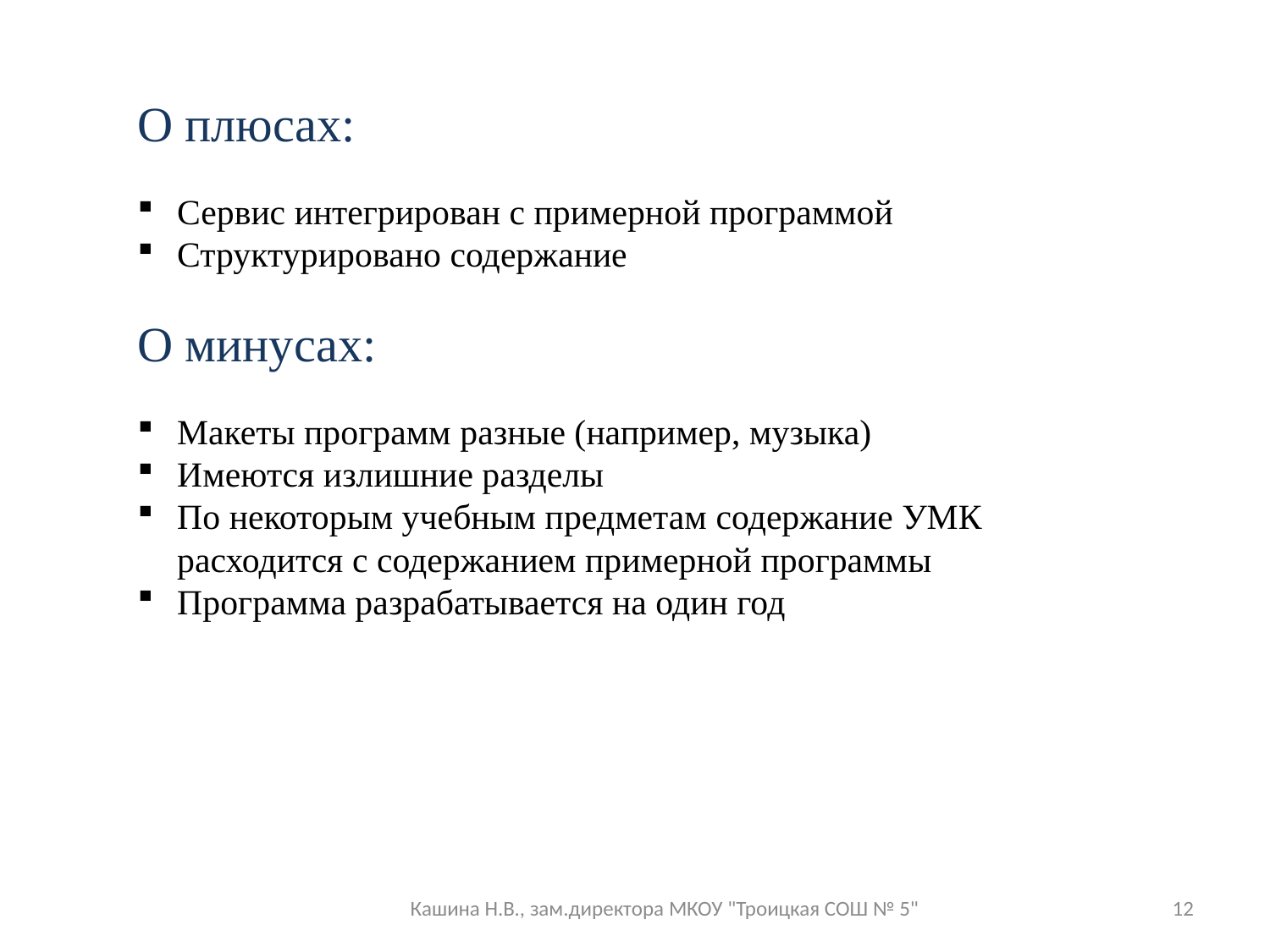

О плюсах:

Сервис интегрирован с примерной программой
Структурировано содержание

О минусах:

Макеты программ разные (например, музыка)
Имеются излишние разделы
По некоторым учебным предметам содержание УМК расходится с содержанием примерной программы
Программа разрабатывается на один год

Кашина Н.В., зам.директора МКОУ "Троицкая СОШ № 5"
12